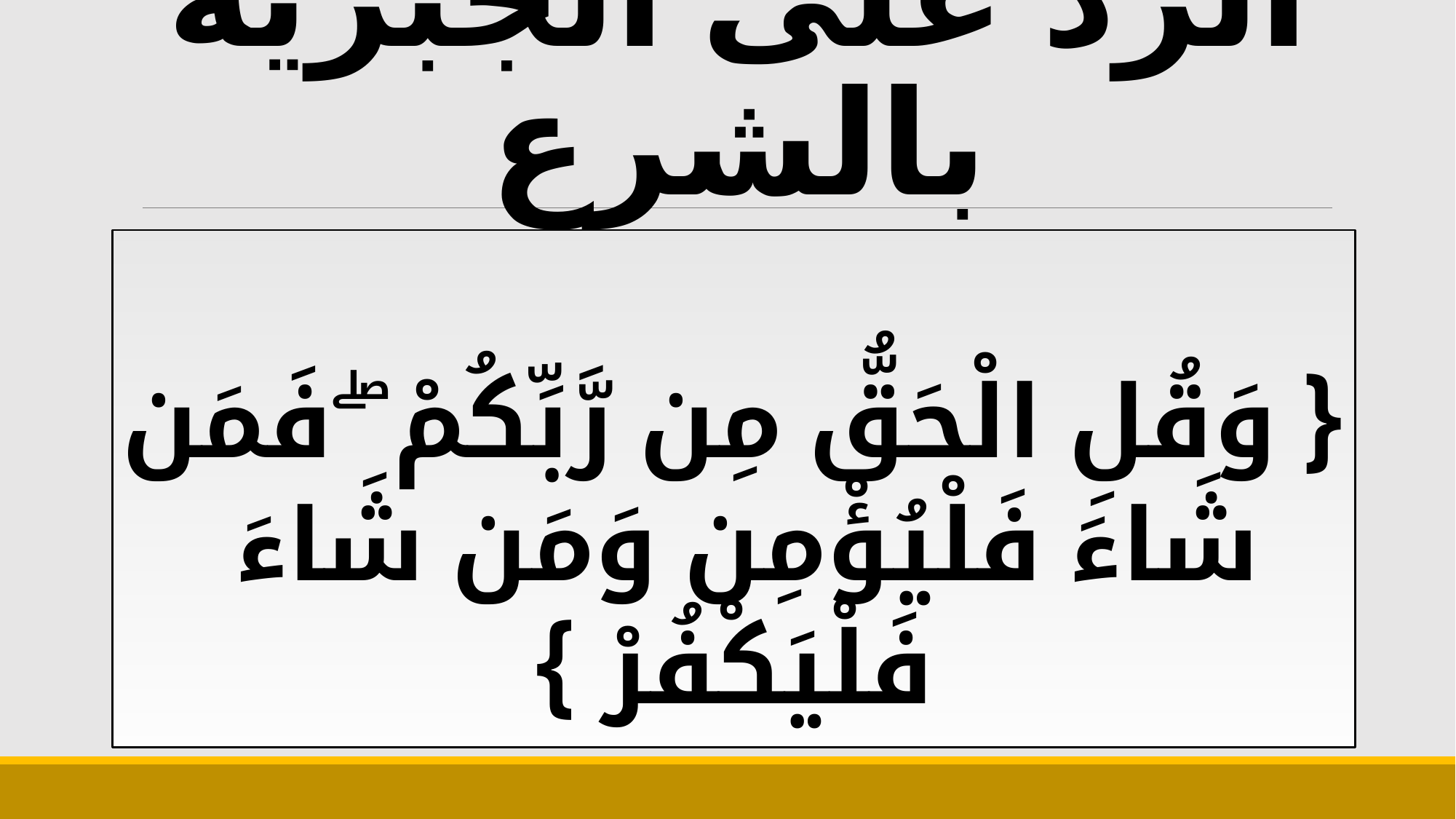

# الرد على الجبرية بالشرع

{ وَقُلِ الْحَقُّ مِن رَّبِّكُمْ ۖ فَمَن
شَاءَ فَلْيُؤْمِن وَمَن شَاءَ
فَلْيَكْفُرْ }